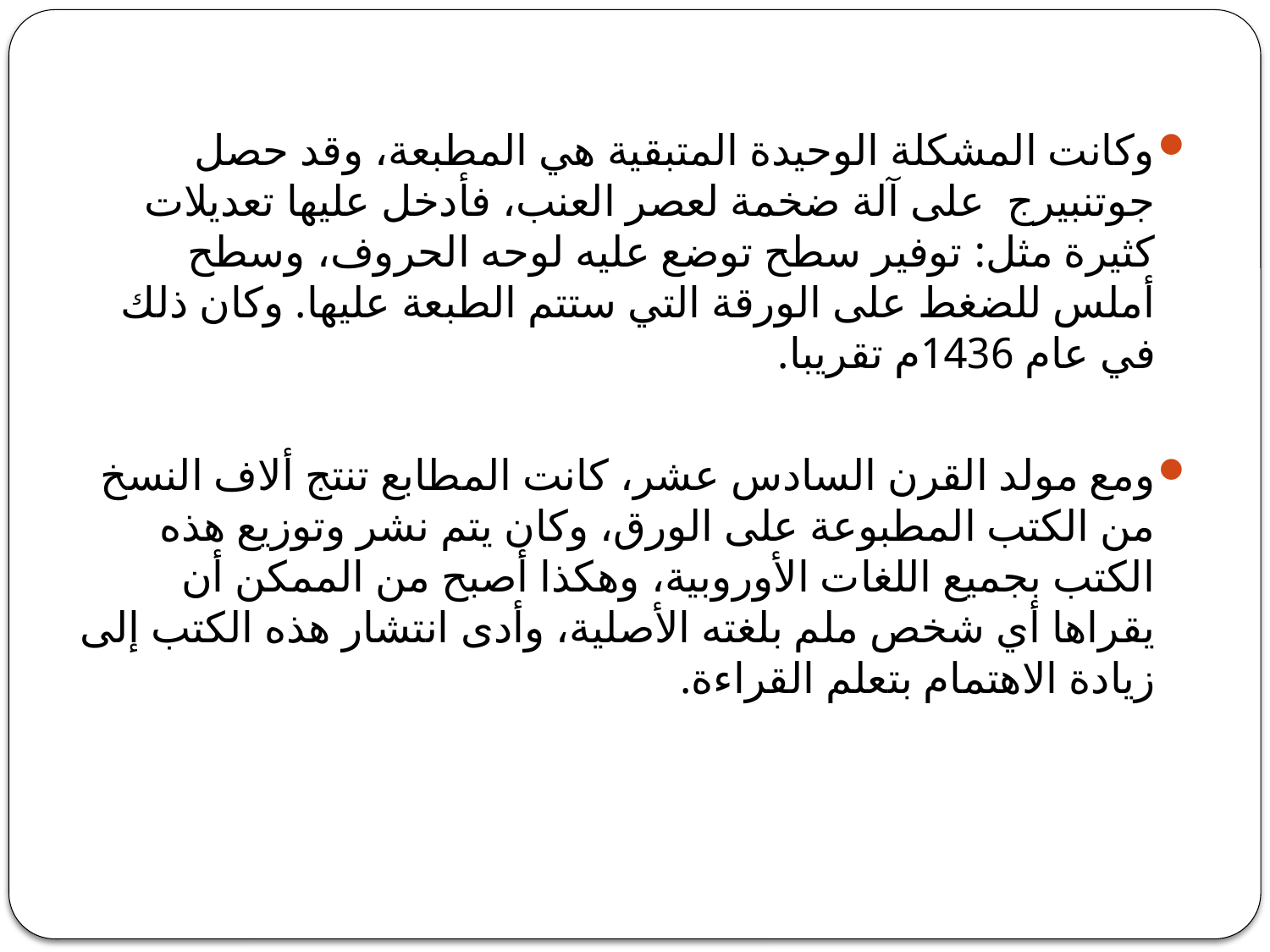

#

وكانت المشكلة الوحيدة المتبقية هي المطبعة، وقد حصل  جوتنبيرج  على آلة ضخمة لعصر العنب، فأدخل عليها تعديلات كثيرة مثل: توفير سطح توضع عليه لوحه الحروف، وسطح أملس للضغط على الورقة التي ستتم الطبعة عليها. وكان ذلك في عام 1436م تقريبا.

ومع مولد القرن السادس عشر، كانت المطابع تنتج ألاف النسخ من الكتب المطبوعة على الورق، وكان يتم نشر وتوزيع هذه الكتب بجميع اللغات الأوروبية، وهكذا أصبح من الممكن أن يقراها أي شخص ملم بلغته الأصلية، وأدى انتشار هذه الكتب إلى زيادة الاهتمام بتعلم القراءة.